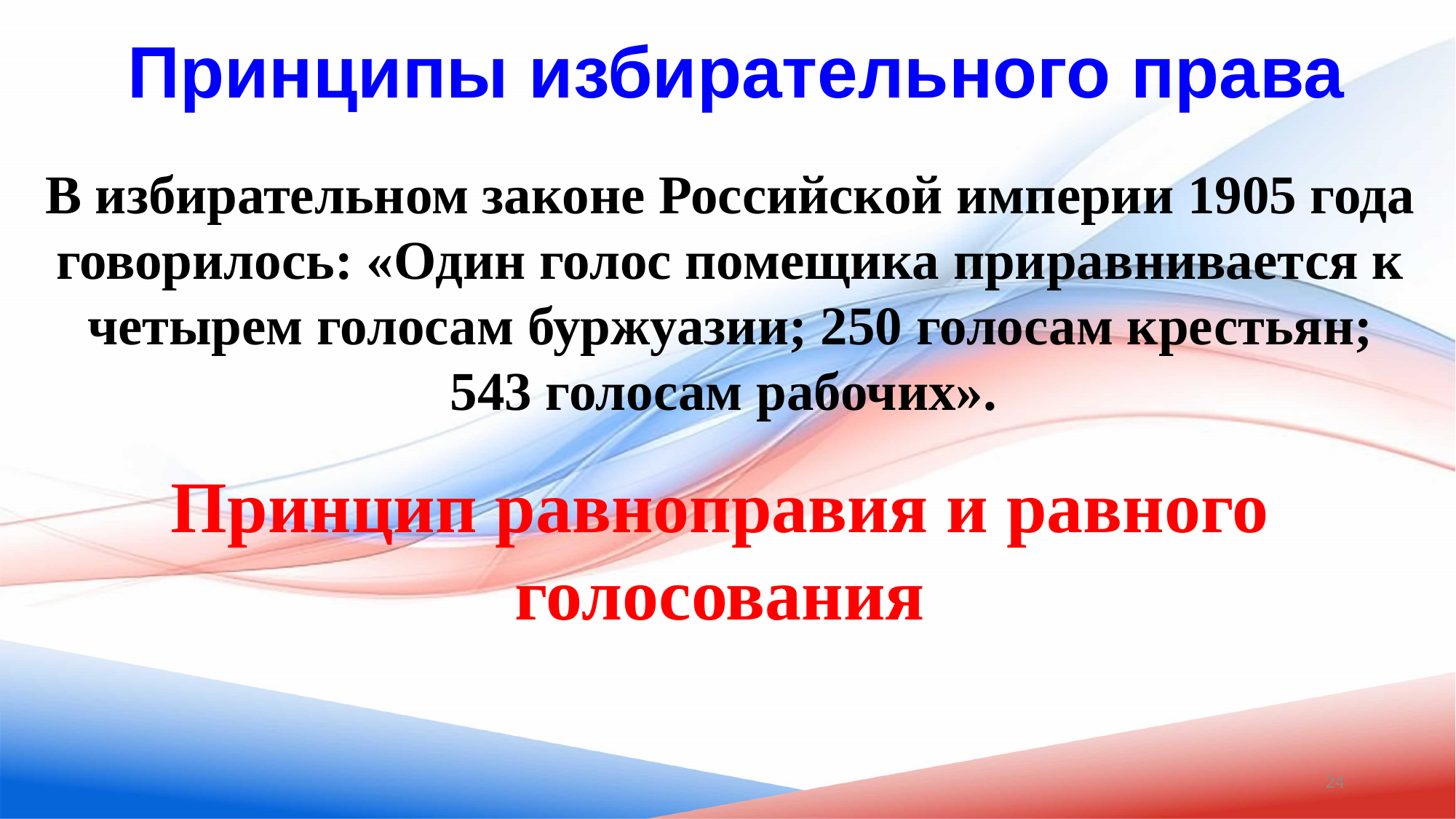

Принципы избирательного права
В избирательном законе Российской империи 1905 года говорилось: «Один голос помещика приравнивается к четырем голосам буржуазии; 250 голосам крестьян; 543 голосам рабочих».

Принцип равноправия и равного голосования
24